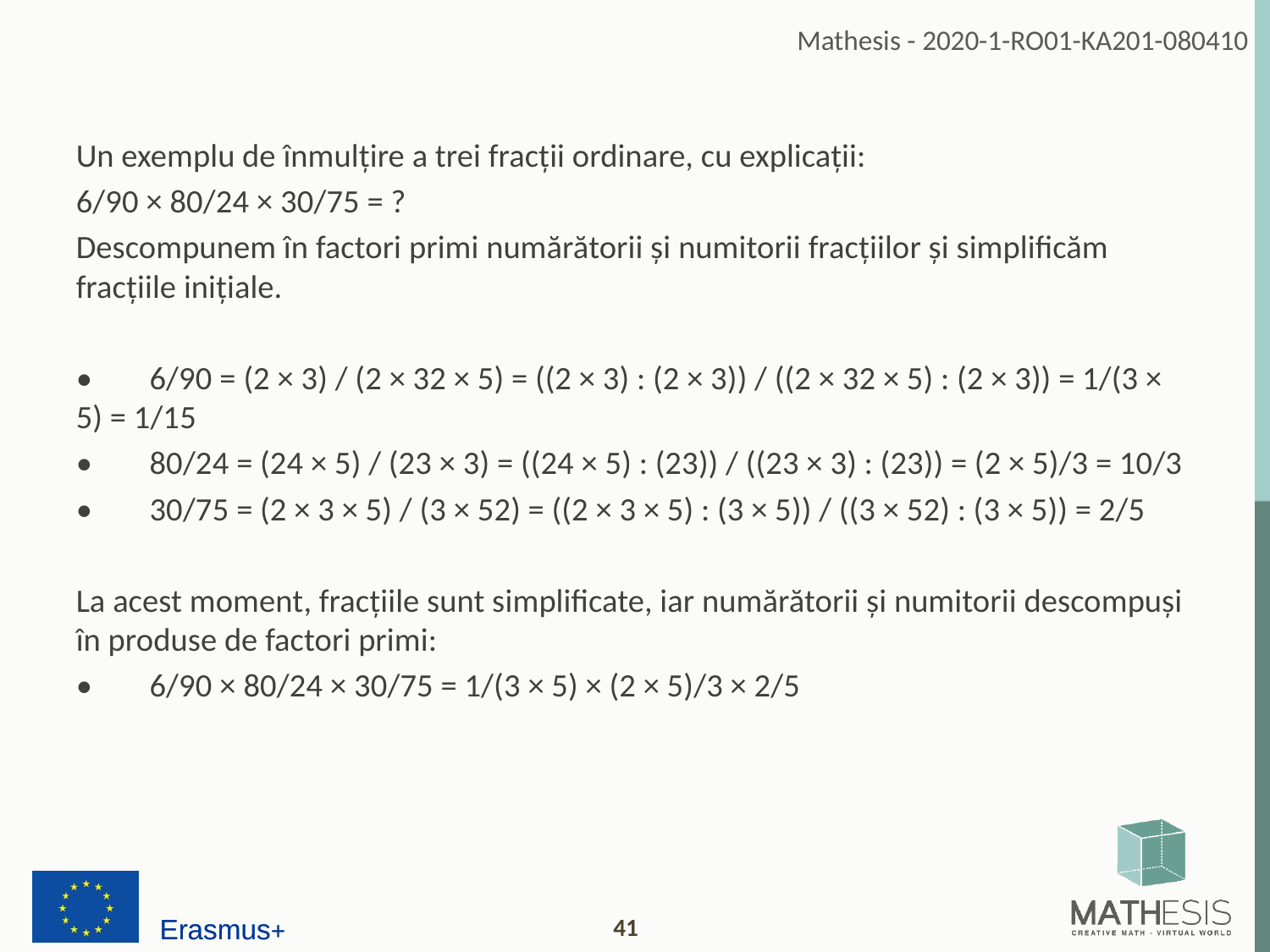

Un exemplu de înmulțire a trei fracții ordinare, cu explicații:
6/90 × 80/24 × 30/75 = ?
Descompunem în factori primi numărătorii și numitorii fracțiilor și simplificăm fracțiile inițiale.

•	6/90 = (2 × 3) / (2 × 32 × 5) = ((2 × 3) : (2 × 3)) / ((2 × 32 × 5) : (2 × 3)) = 1/(3 × 5) = 1/15
•	80/24 = (24 × 5) / (23 × 3) = ((24 × 5) : (23)) / ((23 × 3) : (23)) = (2 × 5)/3 = 10/3
•	30/75 = (2 × 3 × 5) / (3 × 52) = ((2 × 3 × 5) : (3 × 5)) / ((3 × 52) : (3 × 5)) = 2/5

La acest moment, fracțiile sunt simplificate, iar numărătorii și numitorii descompuși în produse de factori primi:
•	6/90 × 80/24 × 30/75 = 1/(3 × 5) × (2 × 5)/3 × 2/5